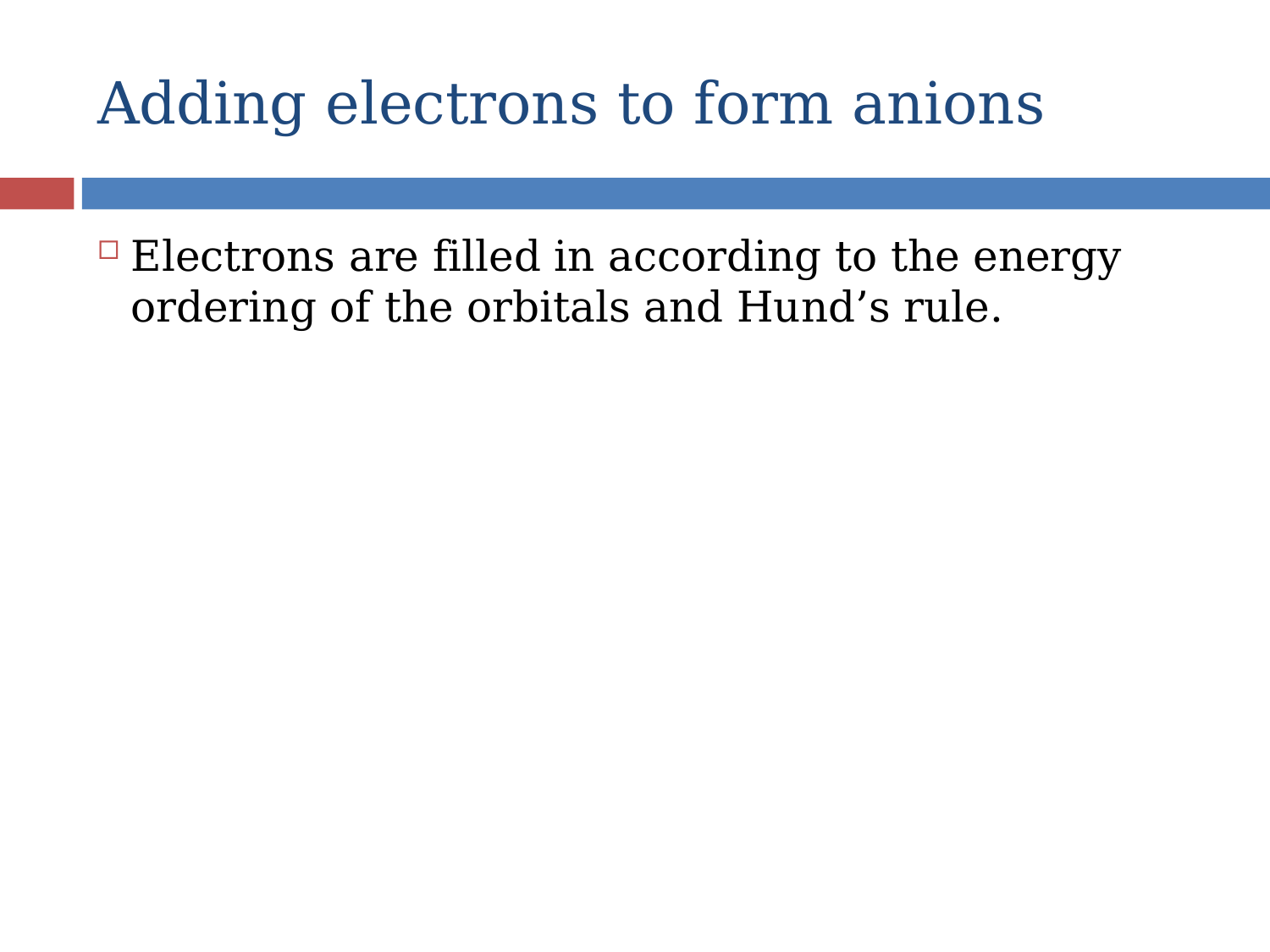

# Adding electrons to form anions
Electrons are filled in according to the energy ordering of the orbitals and Hund’s rule.